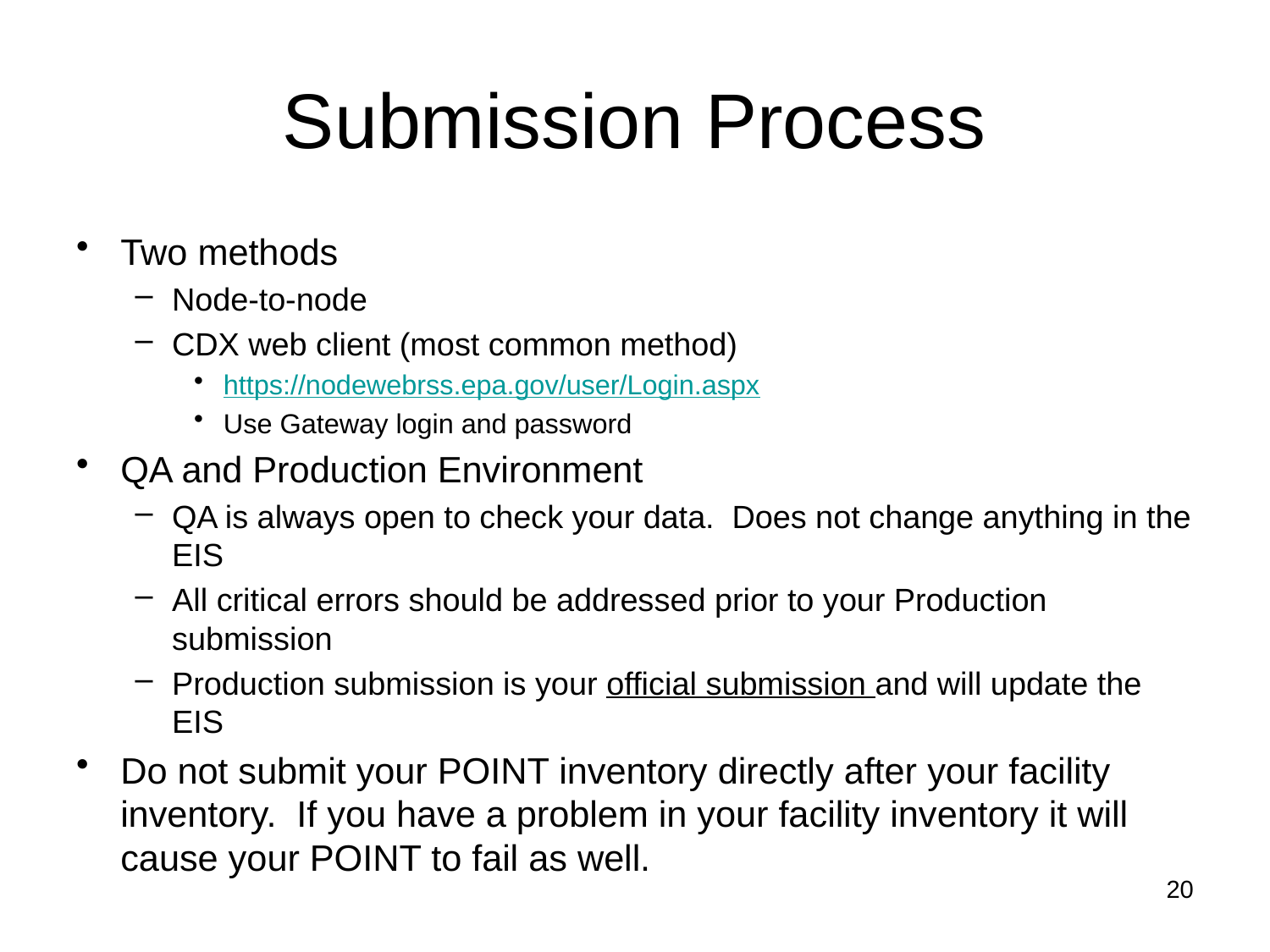

# Submission Process
Two methods
Node-to-node
CDX web client (most common method)
https://nodewebrss.epa.gov/user/Login.aspx
Use Gateway login and password
QA and Production Environment
QA is always open to check your data.  Does not change anything in the EIS
All critical errors should be addressed prior to your Production submission
Production submission is your official submission and will update the EIS
Do not submit your POINT inventory directly after your facility inventory.  If you have a problem in your facility inventory it will cause your POINT to fail as well.
20